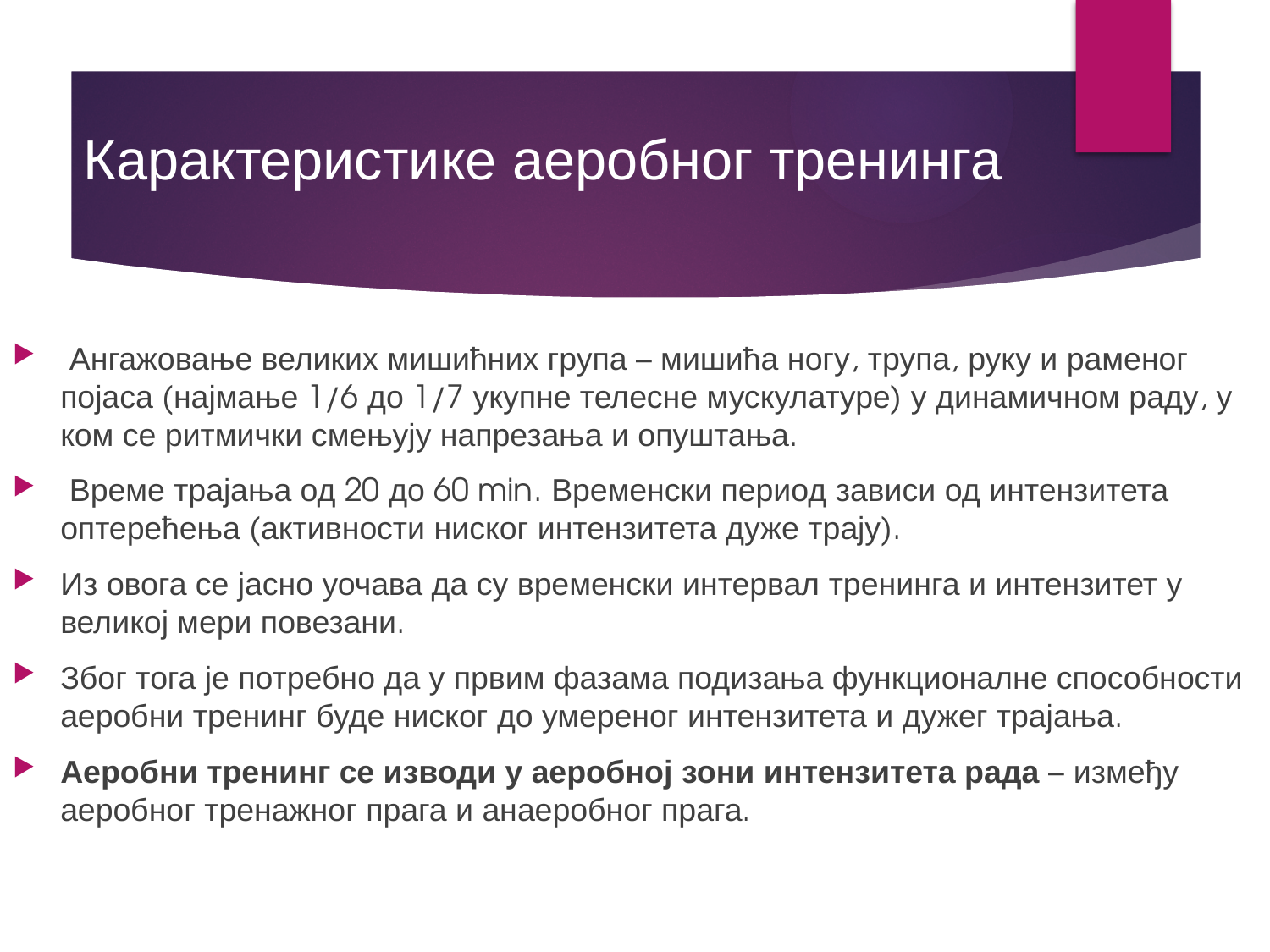

# Карактеристике аеробног тренинга

 Ангажовање великих мишићних група – мишића ногу, трупа, руку и раменог појаса (најмање 1/6 до 1/7 укупне телесне мускулатуре) у динамичном раду, у ком се ритмички смењују напрезања и опуштања.
 Време трајања од 20 до 60 min. Временски период зависи од интензитета оптерећења (активности ниског интензитета дуже трају).
Из овога се јасно уочава да су временски интервал тренинга и интензитет у великој мери повезани.
Због тога је потребно да у првим фазама подизања функционалне способности аеробни тренинг буде ниског до умереног интензитета и дужег трајања.
Аеробни тренинг се изводи у аеробној зони интензитета рада – између аеробног тренажног прага и анаеробног прага.